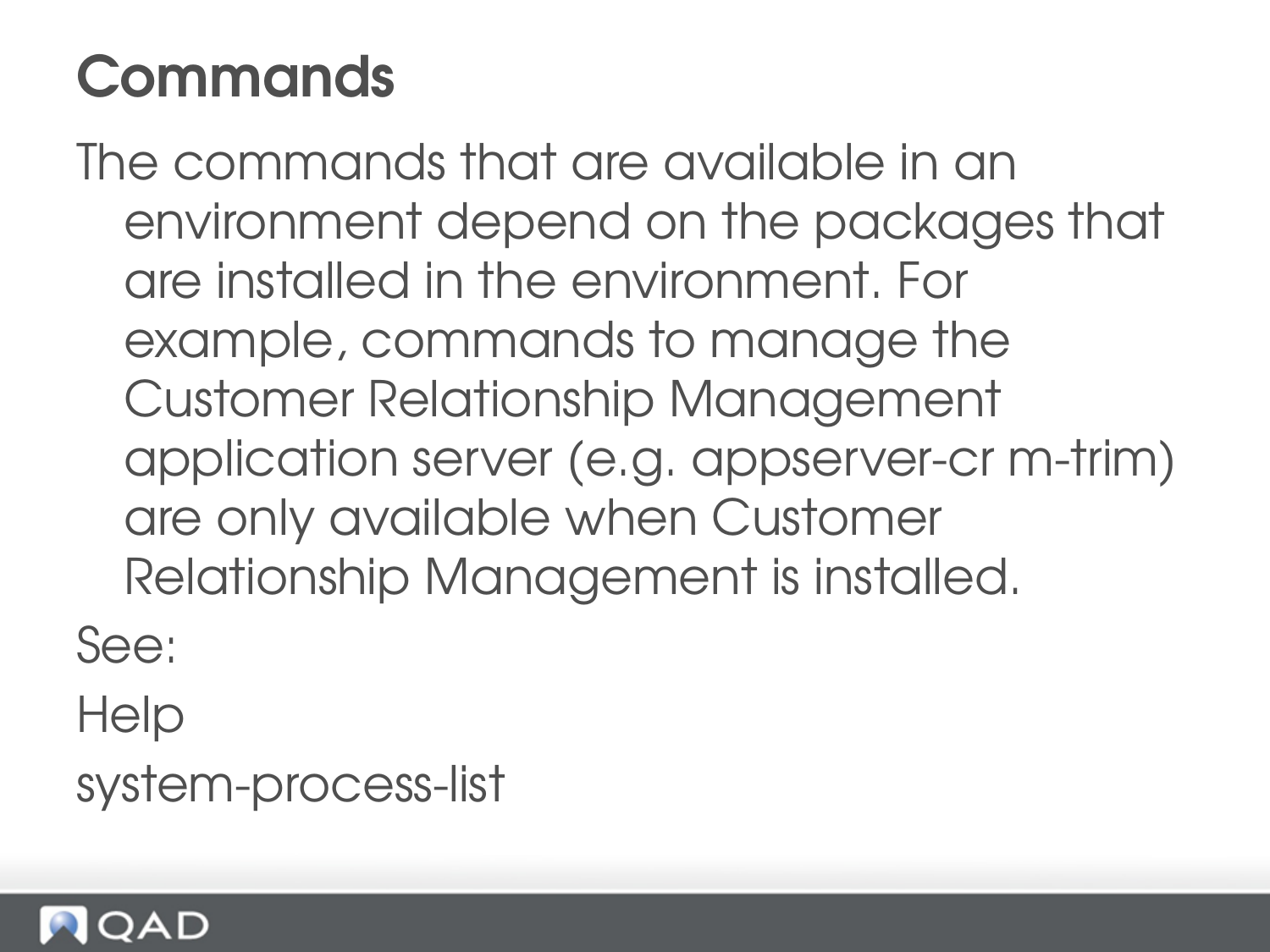

# Commands
The commands that are available in an environment depend on the packages that are installed in the environment. For example, commands to manage the Customer Relationship Management application server (e.g. appserver-cr m-trim) are only available when Customer Relationship Management is installed.
See:
Help
system-process-list